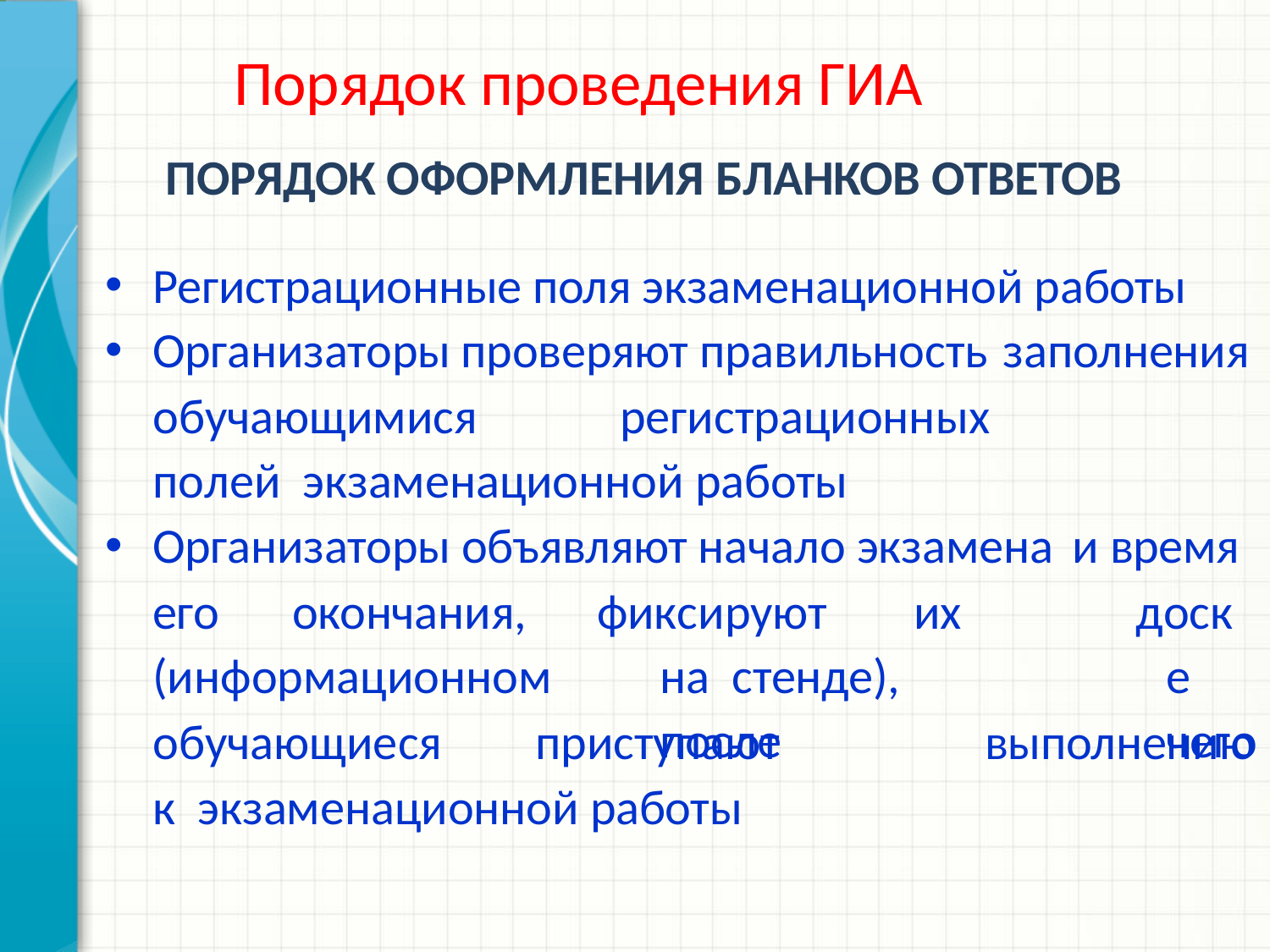

# Порядок проведения ГИА
ПОРЯДОК ОФОРМЛЕНИЯ БЛАНКОВ ОТВЕТОВ
•
•
Регистрационные поля экзаменационной работы  Организаторы проверяют правильность заполнения
обучающимися	регистрационных	полей  экзаменационной работы
Организаторы объявляют начало экзамена и время
•
его	окончания,  (информационном
фиксируют	их	на  стенде),		после
доске  чего
обучающиеся	приступают	к  экзаменационной работы
выполнению